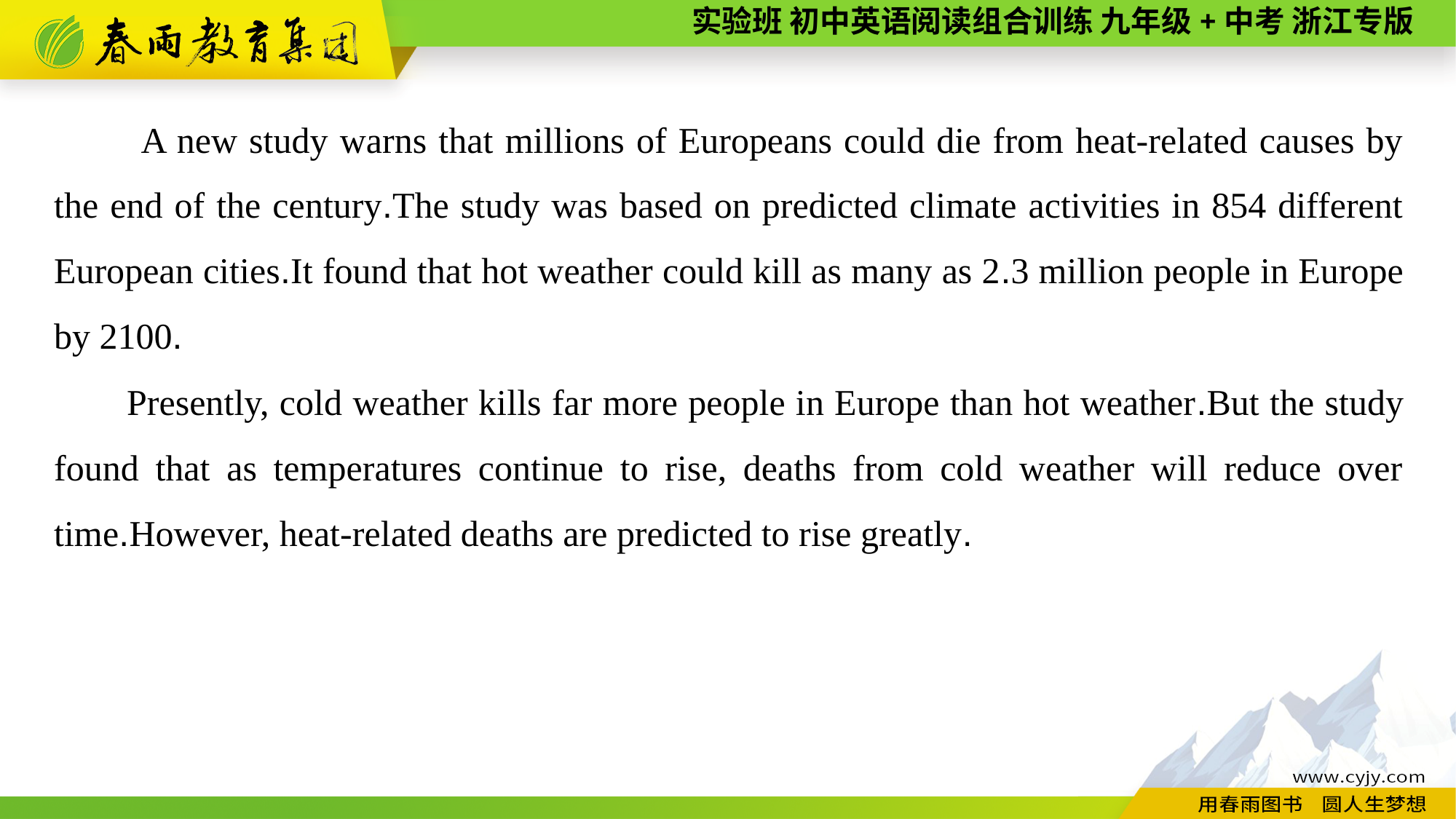

A new study warns that millions of Europeans could die from heat-related causes by the end of the century.The study was based on predicted climate activities in 854 different European cities.It found that hot weather could kill as many as 2.3 million people in Europe by 2100.
Presently, cold weather kills far more people in Europe than hot weather.But the study found that as temperatures continue to rise, deaths from cold weather will reduce over time.However, heat-related deaths are predicted to rise greatly.